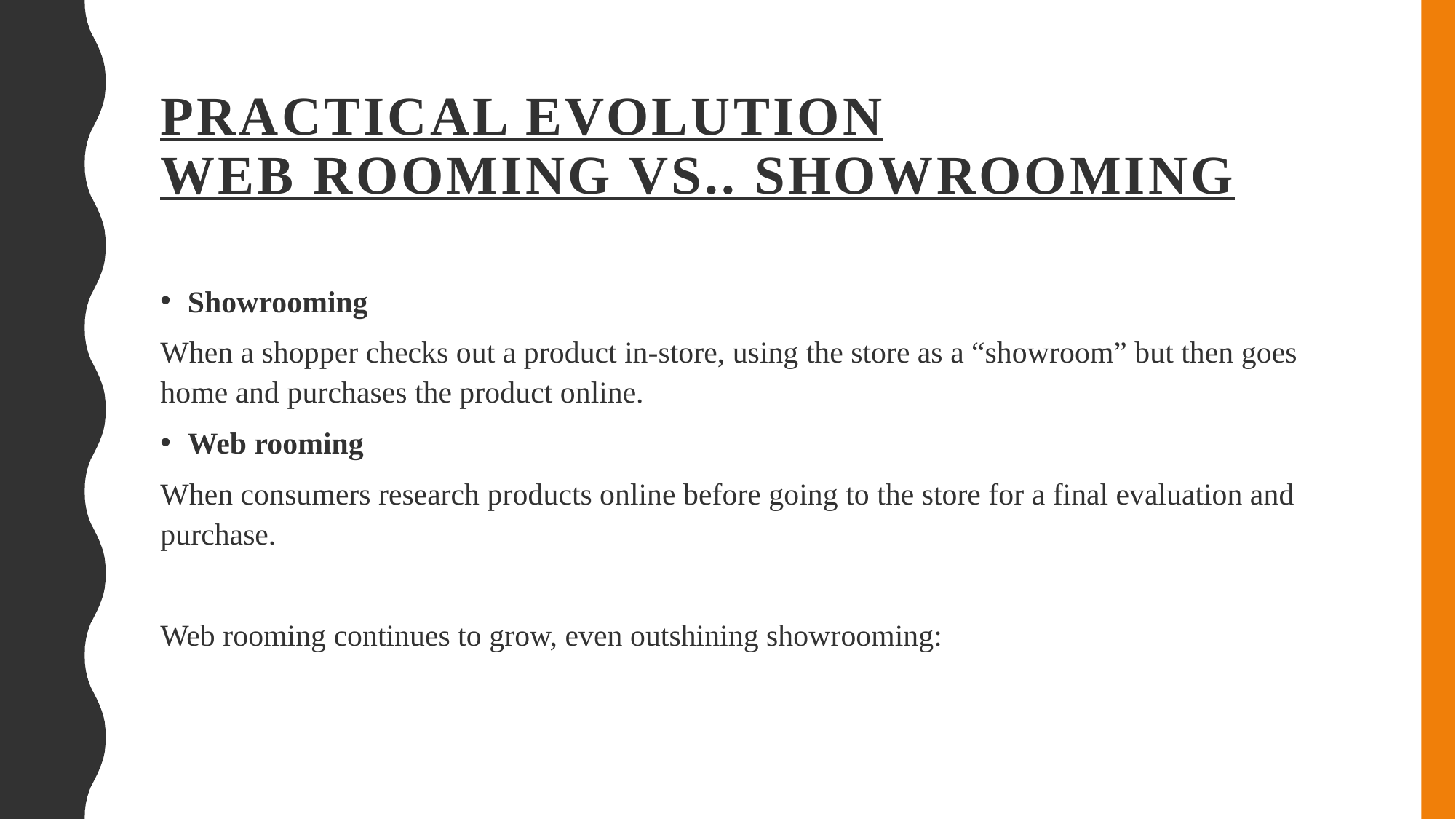

# Practical evolution Web rooming vs.. Showrooming
Showrooming
When a shopper checks out a product in-store, using the store as a “showroom” but then goes home and purchases the product online.
Web rooming
When consumers research products online before going to the store for a final evaluation and purchase.

Web rooming continues to grow, even outshining showrooming: